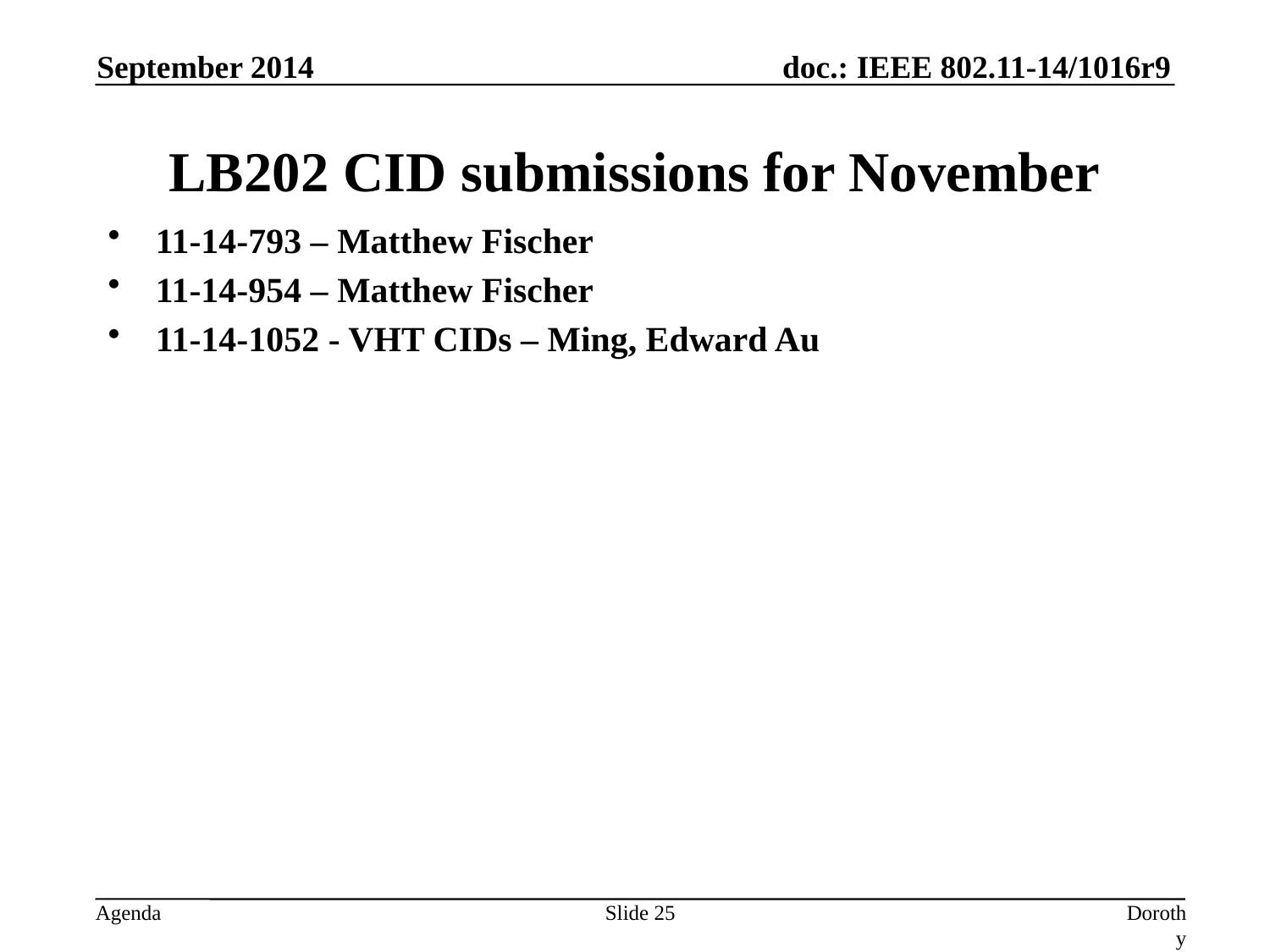

September 2014
# LB202 CID submissions for November
11-14-793 – Matthew Fischer
11-14-954 – Matthew Fischer
11-14-1052 - VHT CIDs – Ming, Edward Au

Slide 25
Dorothy Stanley, Aruba Networks